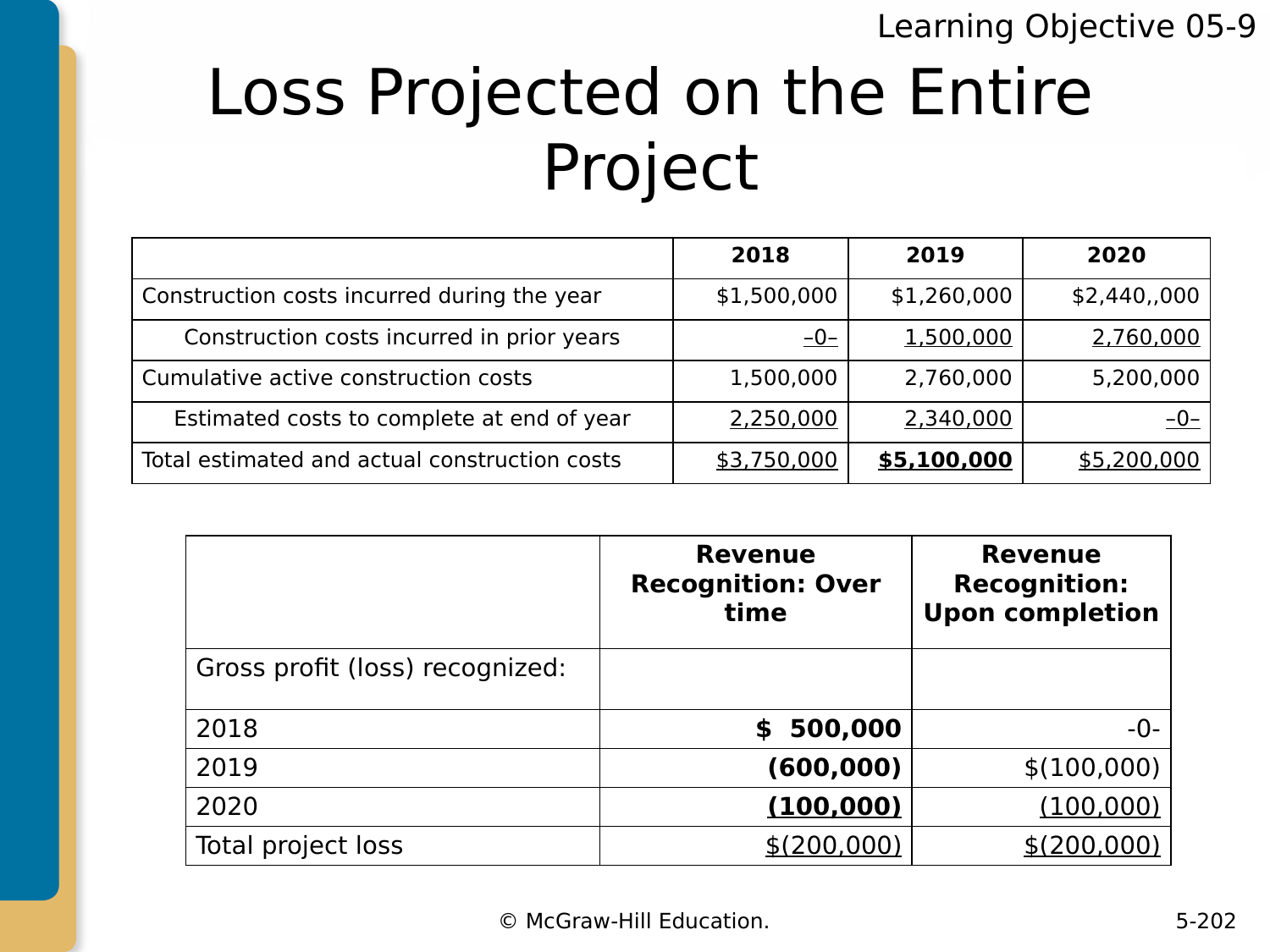

Learning Objective 05-9
# Loss Projected on the Entire Project
|  | 2018 | 2019 | 2020 |
| --- | --- | --- | --- |
| Construction costs incurred during the year | $1,500,000 | $1,260,000 | $2,440,,000 |
| Construction costs incurred in prior years | –0– | 1,500,000 | 2,760,000 |
| Cumulative active construction costs | 1,500,000 | 2,760,000 | 5,200,000 |
| Estimated costs to complete at end of year | 2,250,000 | 2,340,000 | –0– |
| Total estimated and actual construction costs | $3,750,000 | $5,100,000 | $5,200,000 |
|  | Revenue Recognition: Over time | Revenue Recognition: Upon completion |
| --- | --- | --- |
| Gross profit (loss) recognized: |  |  |
| 2018 | $ 500,000 | -0- |
| 2019 | (600,000) | $(100,000) |
| 2020 | (100,000) | (100,000) |
| Total project loss | $(200,000) | $(200,000) |